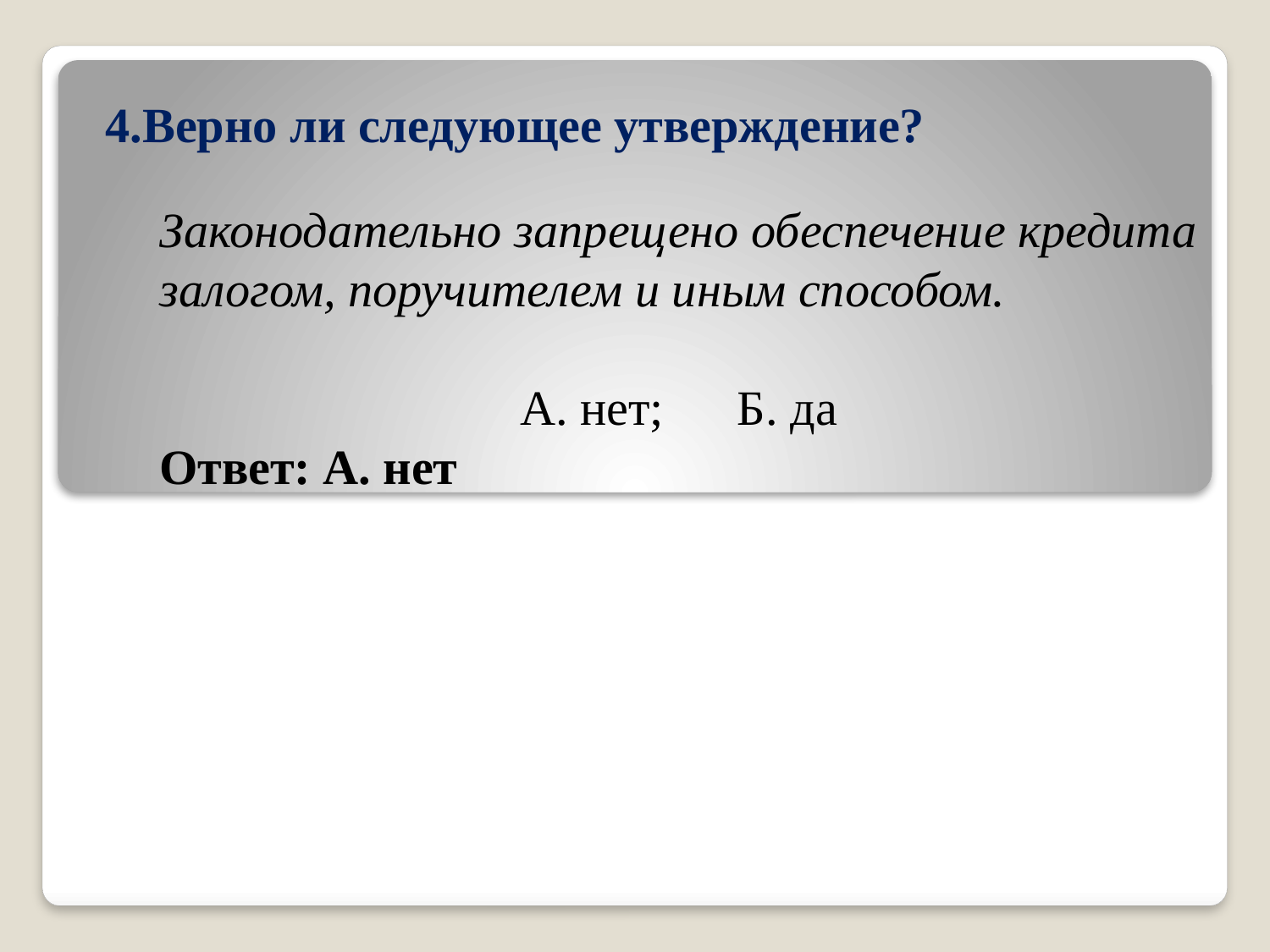

# 4.Верно ли следующее утверждение?
Законодательно запрещено обеспечение кредита залогом, поручителем и иным способом.

А. нет;      Б. да
Ответ: А. нет